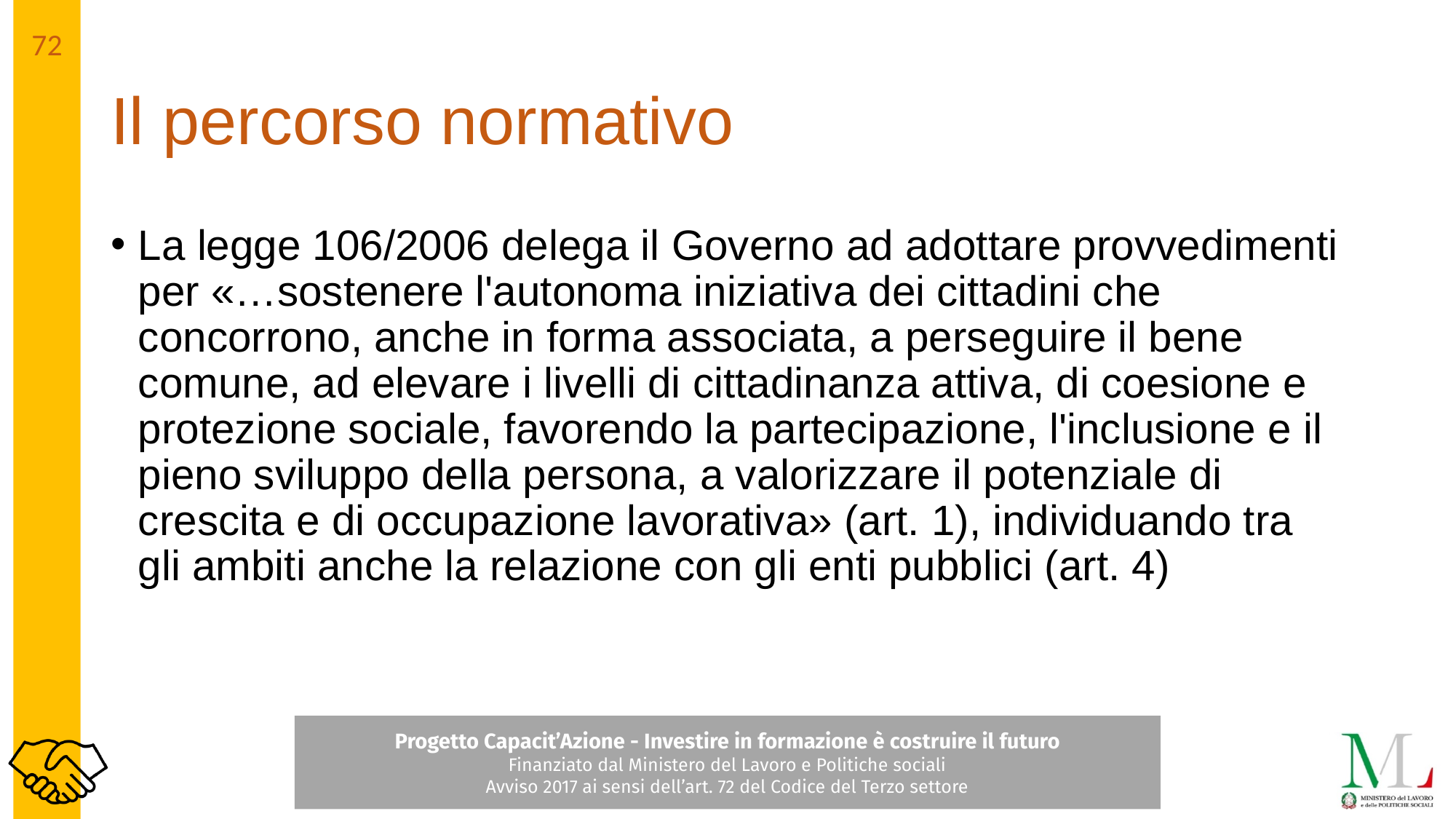

# Il percorso normativo
La legge 106/2006 delega il Governo ad adottare provvedimenti per «…sostenere l'autonoma iniziativa dei cittadini che concorrono, anche in forma associata, a perseguire il bene comune, ad elevare i livelli di cittadinanza attiva, di coesione e protezione sociale, favorendo la partecipazione, l'inclusione e il pieno sviluppo della persona, a valorizzare il potenziale di crescita e di occupazione lavorativa» (art. 1), individuando tra gli ambiti anche la relazione con gli enti pubblici (art. 4)
72